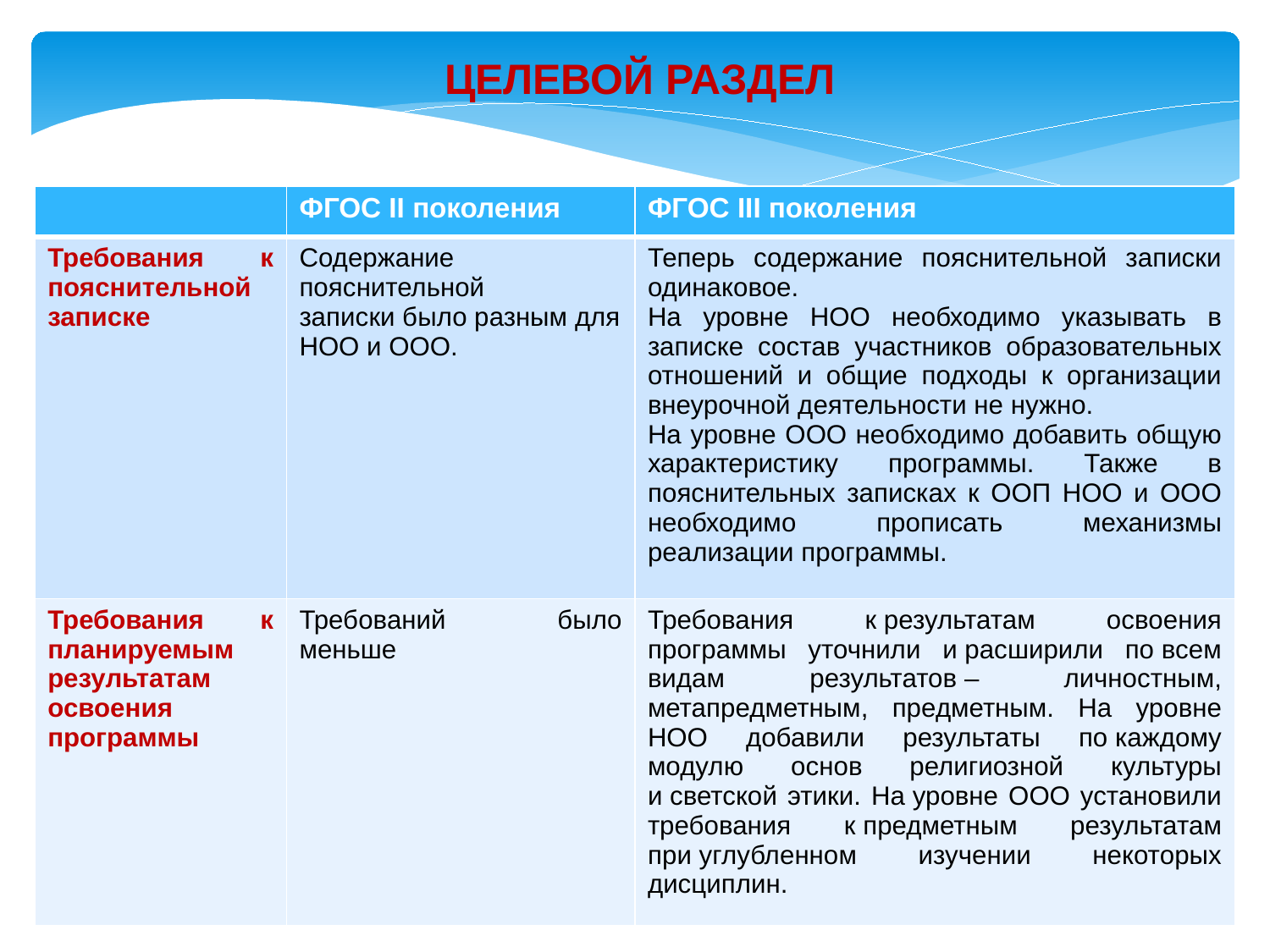

ЦЕЛЕВОЙ РАЗДЕЛ
|  | ФГОС II поколения | ФГОС III поколения |
| --- | --- | --- |
| Требования к пояснительной записке | Содержание пояснительной записки было разным для НОО и ООО. | Теперь содержание пояснительной записки одинаковое. На уровне НОО необходимо указывать в записке состав участников образовательных отношений и общие подходы к организации внеурочной деятельности не нужно. На уровне ООО необходимо добавить общую характеристику программы. Также в пояснительных записках к ООП НОО и ООО необходимо прописать механизмы реализации программы. |
| Требования к планируемым результатам освоения программы | Требований было меньше | Требования к результатам освоения программы уточнили и расширили по всем видам результатов – личностным, метапредметным, предметным. На уровне НОО добавили результаты по каждому модулю основ религиозной культуры и светской этики. На уровне ООО установили требования к предметным результатам при углубленном изучении некоторых дисциплин. |